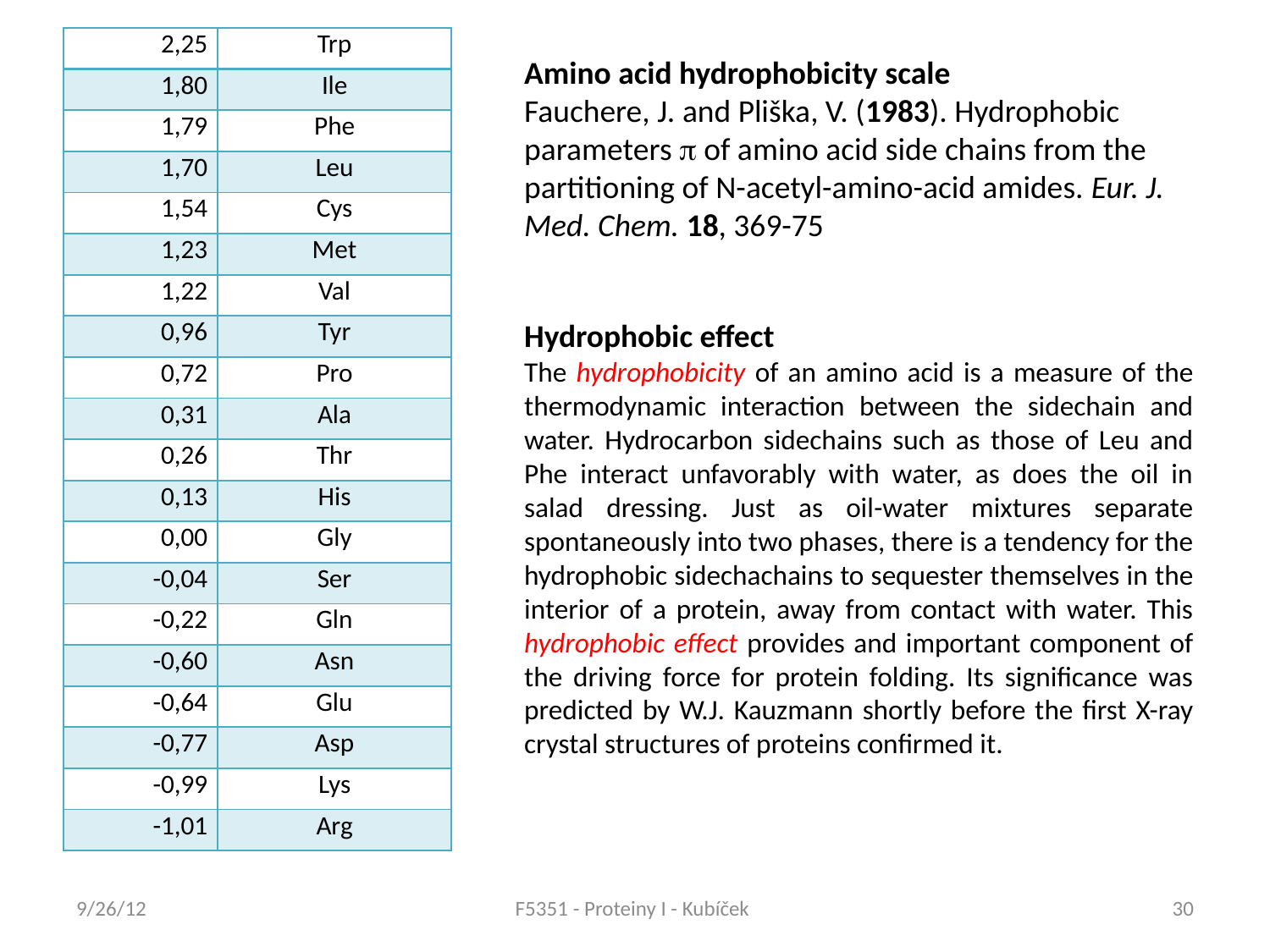

| 2,25 | Trp |
| --- | --- |
| 1,80 | Ile |
| 1,79 | Phe |
| 1,70 | Leu |
| 1,54 | Cys |
| 1,23 | Met |
| 1,22 | Val |
| 0,96 | Tyr |
| 0,72 | Pro |
| 0,31 | Ala |
| 0,26 | Thr |
| 0,13 | His |
| 0,00 | Gly |
| -0,04 | Ser |
| -0,22 | Gln |
| -0,60 | Asn |
| -0,64 | Glu |
| -0,77 | Asp |
| -0,99 | Lys |
| -1,01 | Arg |
Amino acid hydrophobicity scale
Fauchere, J. and Pliška, V. (1983). Hydrophobic parameters π of amino acid side chains from the partitioning of N-acetyl-amino-acid amides. Eur. J. Med. Chem. 18, 369-75

Hydrophobic effect
The hydrophobicity of an amino acid is a measure of the thermodynamic interaction between the sidechain and water. Hydrocarbon sidechains such as those of Leu and Phe interact unfavorably with water, as does the oil in salad dressing. Just as oil-water mixtures separate spontaneously into two phases, there is a tendency for the hydrophobic sidechachains to sequester themselves in the interior of a protein, away from contact with water. This hydrophobic effect provides and important component of the driving force for protein folding. Its significance was predicted by W.J. Kauzmann shortly before the first X-ray crystal structures of proteins confirmed it.
9/26/12
F5351 - Proteiny I - Kubíček
30